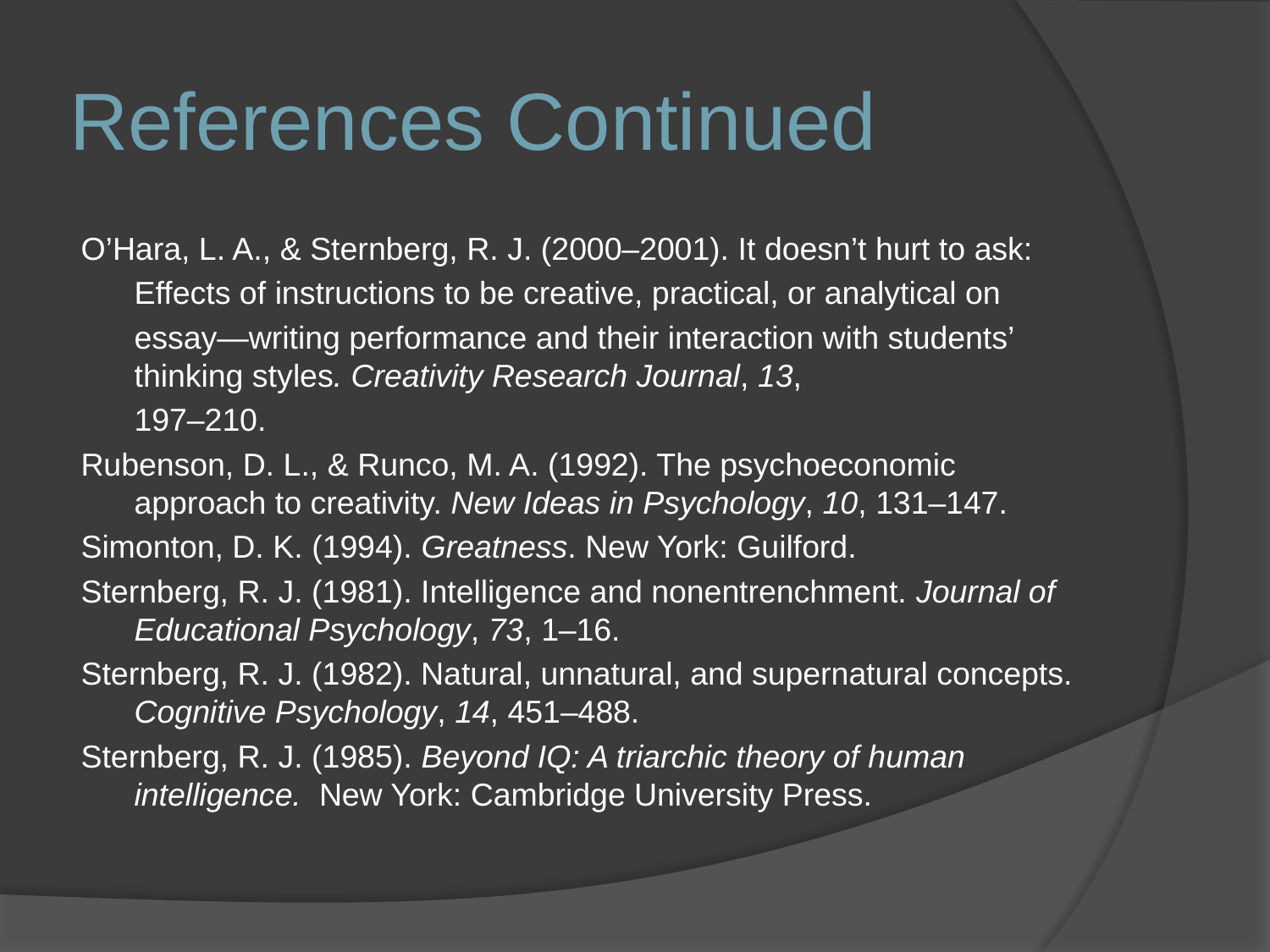

# References Continued
O’Hara, L. A., & Sternberg, R. J. (2000–2001). It doesn’t hurt to ask:
	Effects of instructions to be creative, practical, or analytical on
	essay—writing performance and their interaction with students’ thinking styles. Creativity Research Journal, 13,
	197–210.
Rubenson, D. L., & Runco, M. A. (1992). The psychoeconomic approach to creativity. New Ideas in Psychology, 10, 131–147.
Simonton, D. K. (1994). Greatness. New York: Guilford.
Sternberg, R. J. (1981). Intelligence and nonentrenchment. Journal of Educational Psychology, 73, 1–16.
Sternberg, R. J. (1982). Natural, unnatural, and supernatural concepts. Cognitive Psychology, 14, 451–488.
Sternberg, R. J. (1985). Beyond IQ: A triarchic theory of human intelligence.  New York: Cambridge University Press.